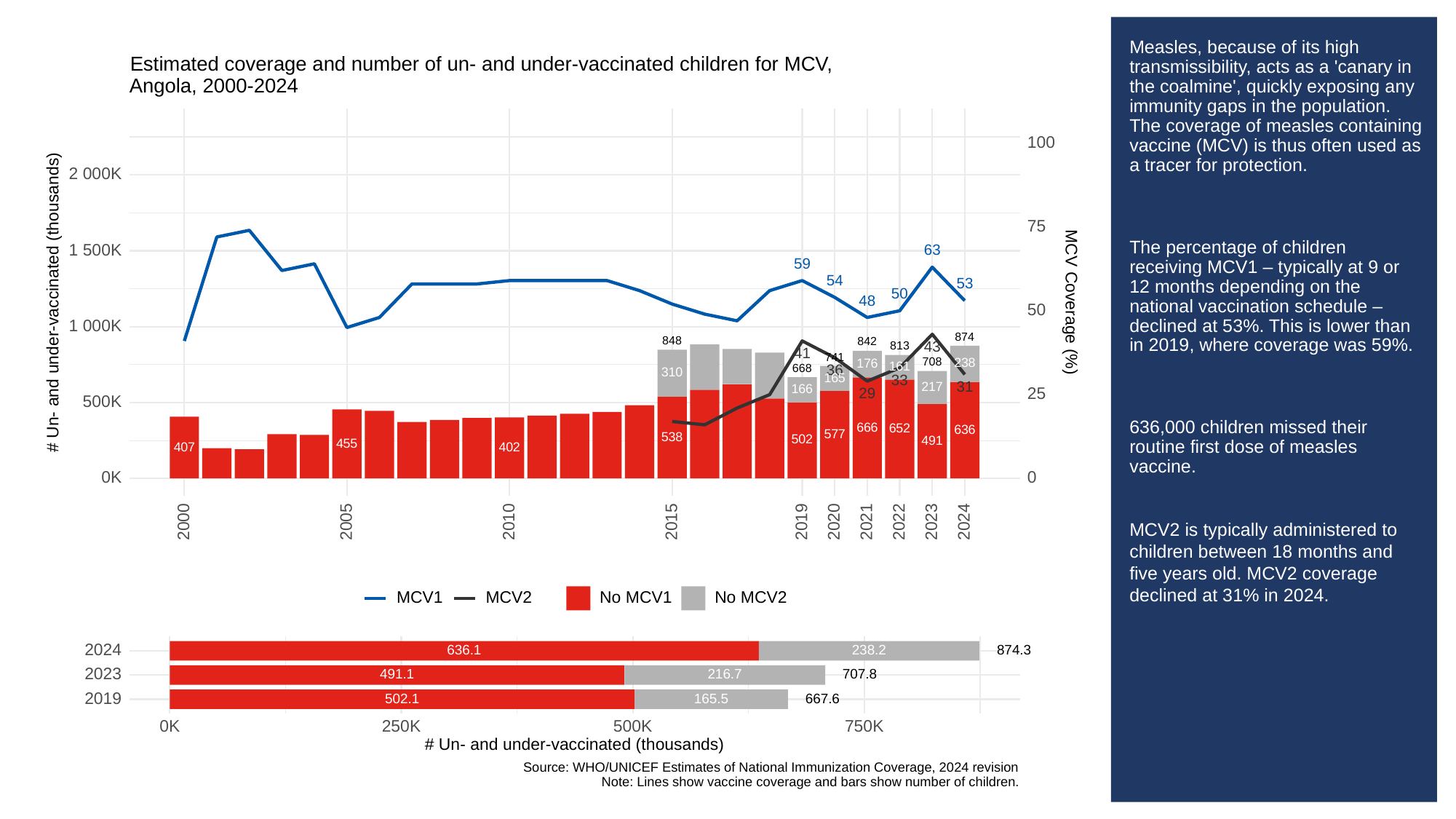

# Measles, because of its high transmissibility, acts as a 'canary in the coalmine', quickly exposing any immunity gaps in the population. The coverage of measles containing vaccine (MCV) is thus often used as a tracer for protection.

The percentage of children receiving MCV1 – typically at 9 or 12 months depending on the national vaccination schedule – declined at 53%. This is lower than in 2019, where coverage was 59%.

636,000 children missed their routine first dose of measles vaccine.

MCV2 is typically administered to children between 18 months and five years old. MCV2 coverage declined at 31% in 2024.

Estimated coverage and number of un- and under-vaccinated children for MCV,
Angola, 2000-2024

100
2 000K

75

1 500K
63

59
54
53

50
# Un- and under-vaccinated (thousands)
MCV Coverage (%)
48
50
1 000K

874

848
842
43
813

41

741

708
238
176
161
668

36

310

165
33

31

217

166
25
29

500K

666
652
636
577
538

502
491
455

407
402

0K
0

2023
2000
2005
2010
2015
2019
2020
2021
2022
2024

MCV1
MCV2
No MCV1
No MCV2

2024
636.1
238.2
874.3

2023
491.1
216.7
707.8

2019
502.1
165.5
667.6

0K
250K
500K
750K
# Un- and under-vaccinated (thousands)
Source: WHO/UNICEF Estimates of National Immunization Coverage, 2024 revision
Note: Lines show vaccine coverage and bars show number of children.